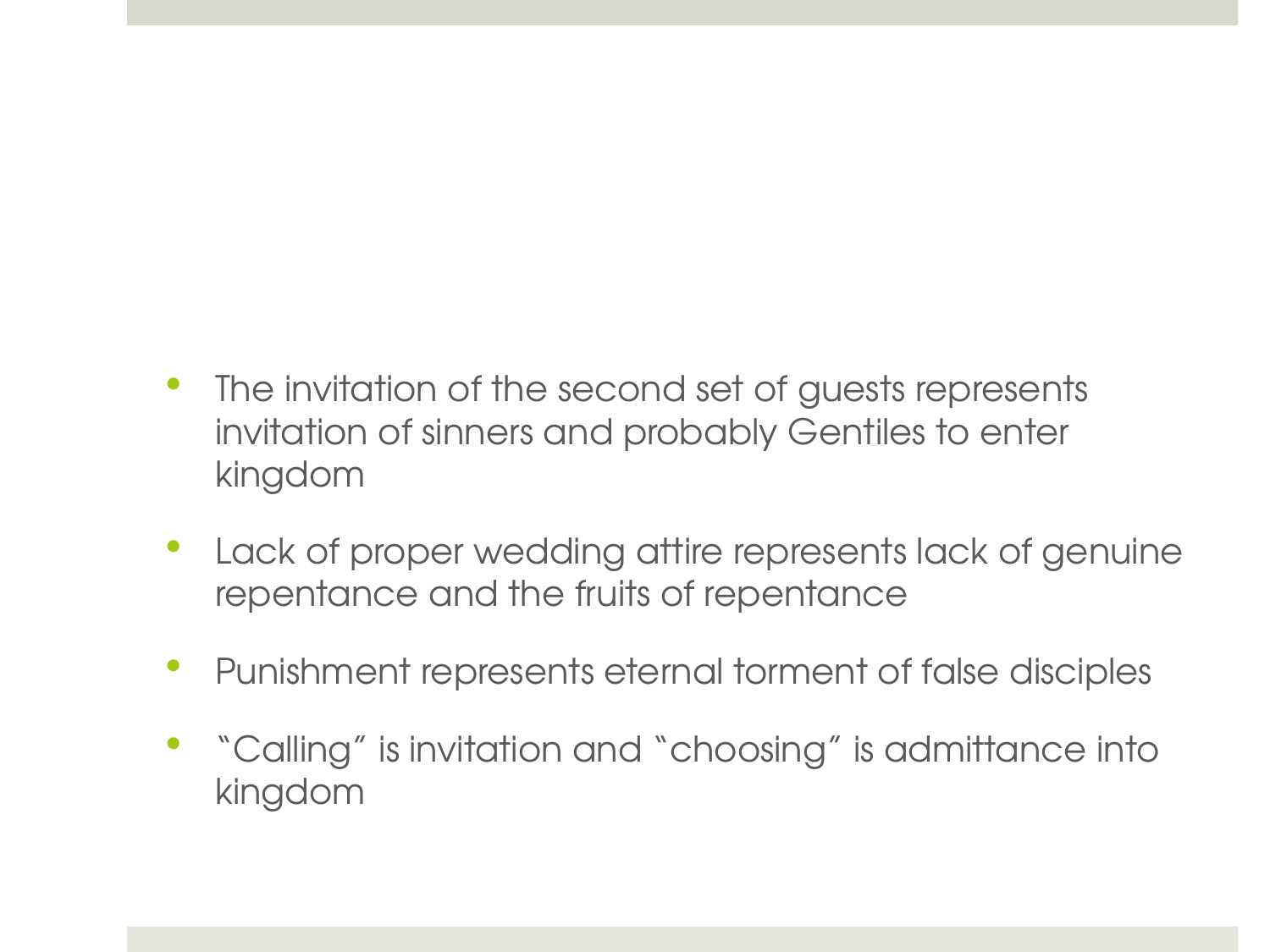

#
The invitation of the second set of guests represents invitation of sinners and probably Gentiles to enter kingdom
Lack of proper wedding attire represents lack of genuine repentance and the fruits of repentance
Punishment represents eternal torment of false disciples
“Calling” is invitation and “choosing” is admittance into kingdom